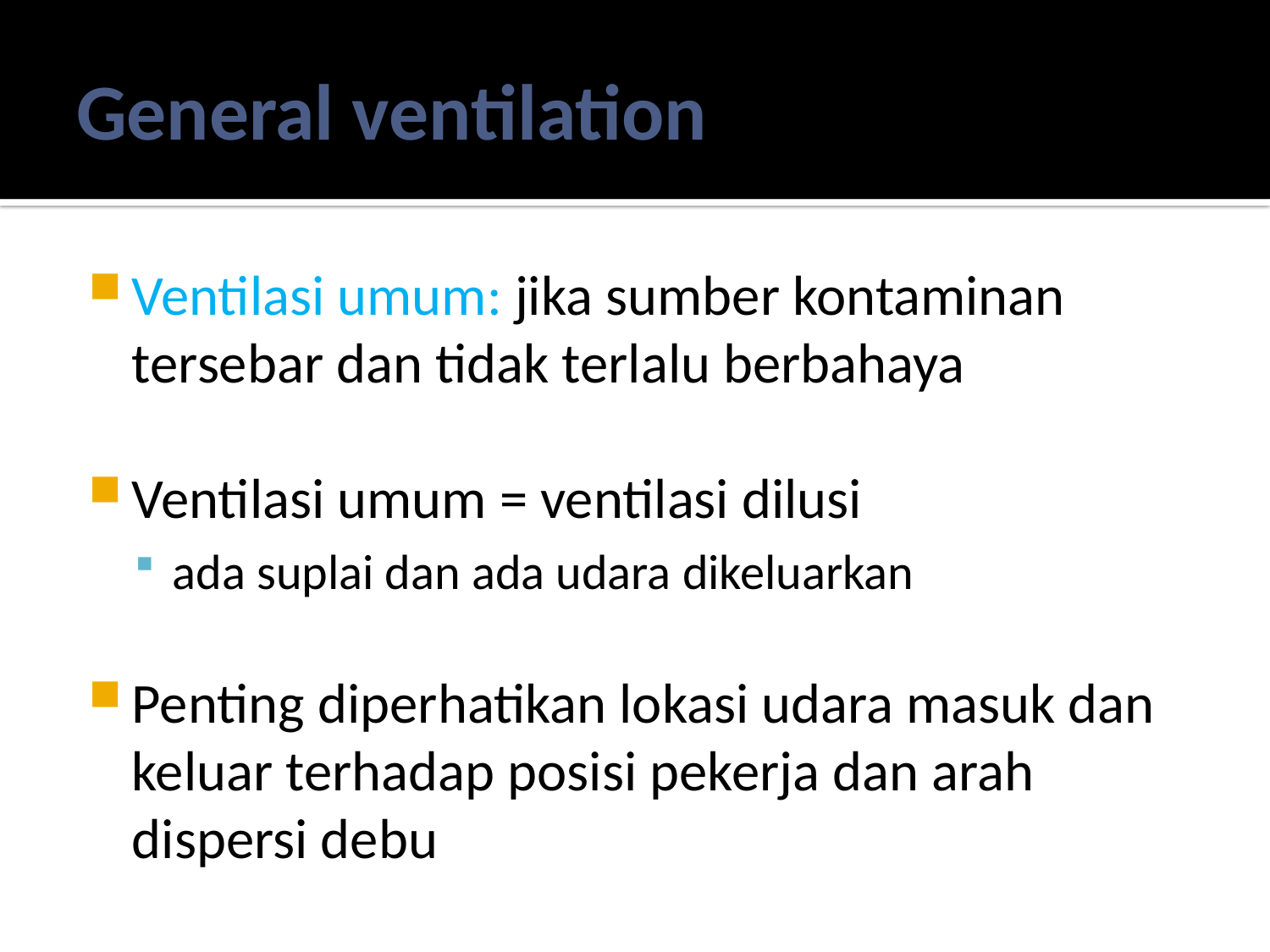

# General ventilation
Ventilasi umum: jika sumber kontaminan tersebar dan tidak terlalu berbahaya

Ventilasi umum = ventilasi dilusi
ada suplai dan ada udara dikeluarkan

Penting diperhatikan lokasi udara masuk dan keluar terhadap posisi pekerja dan arah dispersi debu